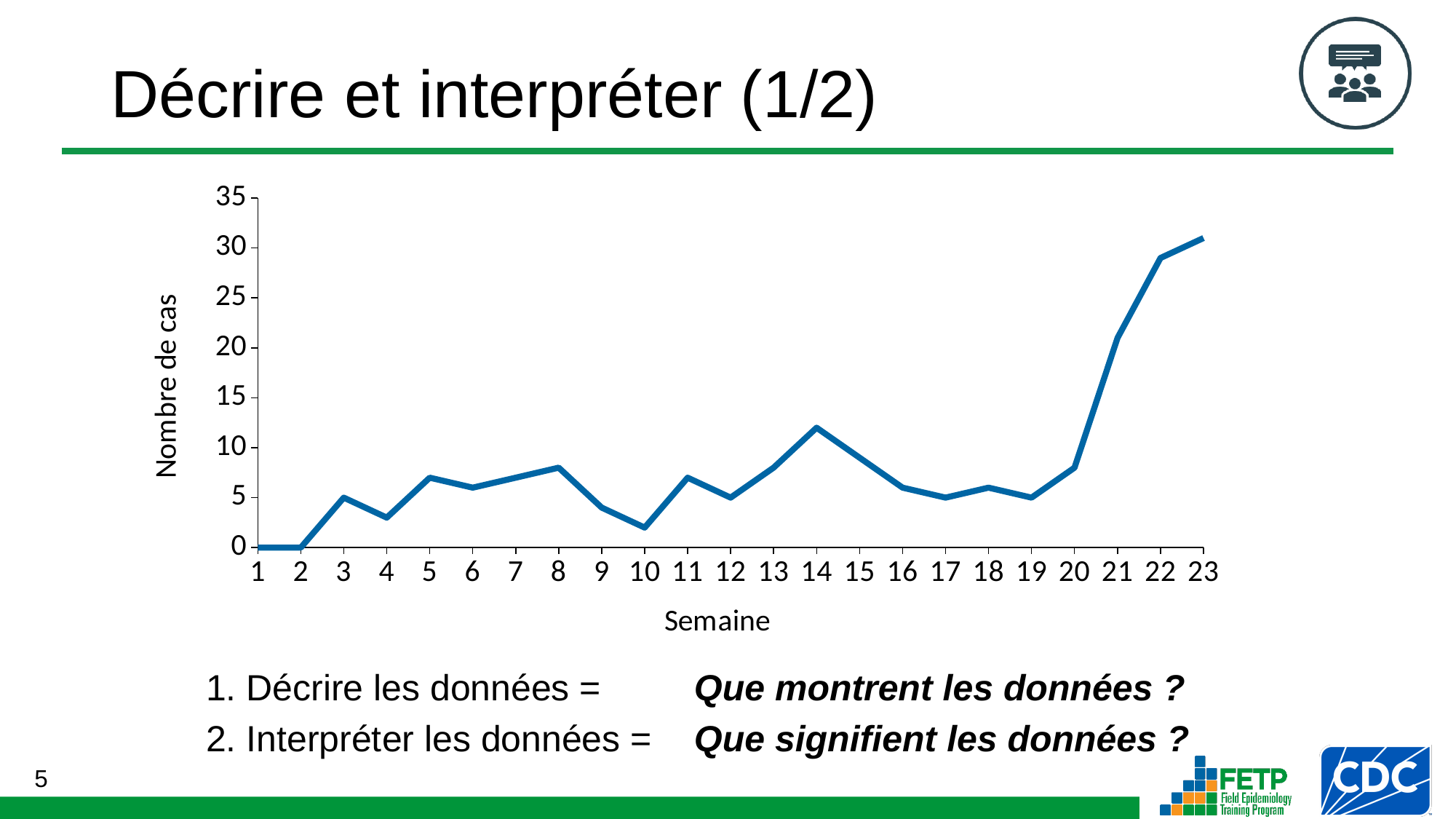

# Décrire et interpréter (1/2)

### Chart

| Category |  |
|---|---|
1. Décrire les données =
2. Interpréter les données =

Que montrent les données ?
Que signifient les données ?